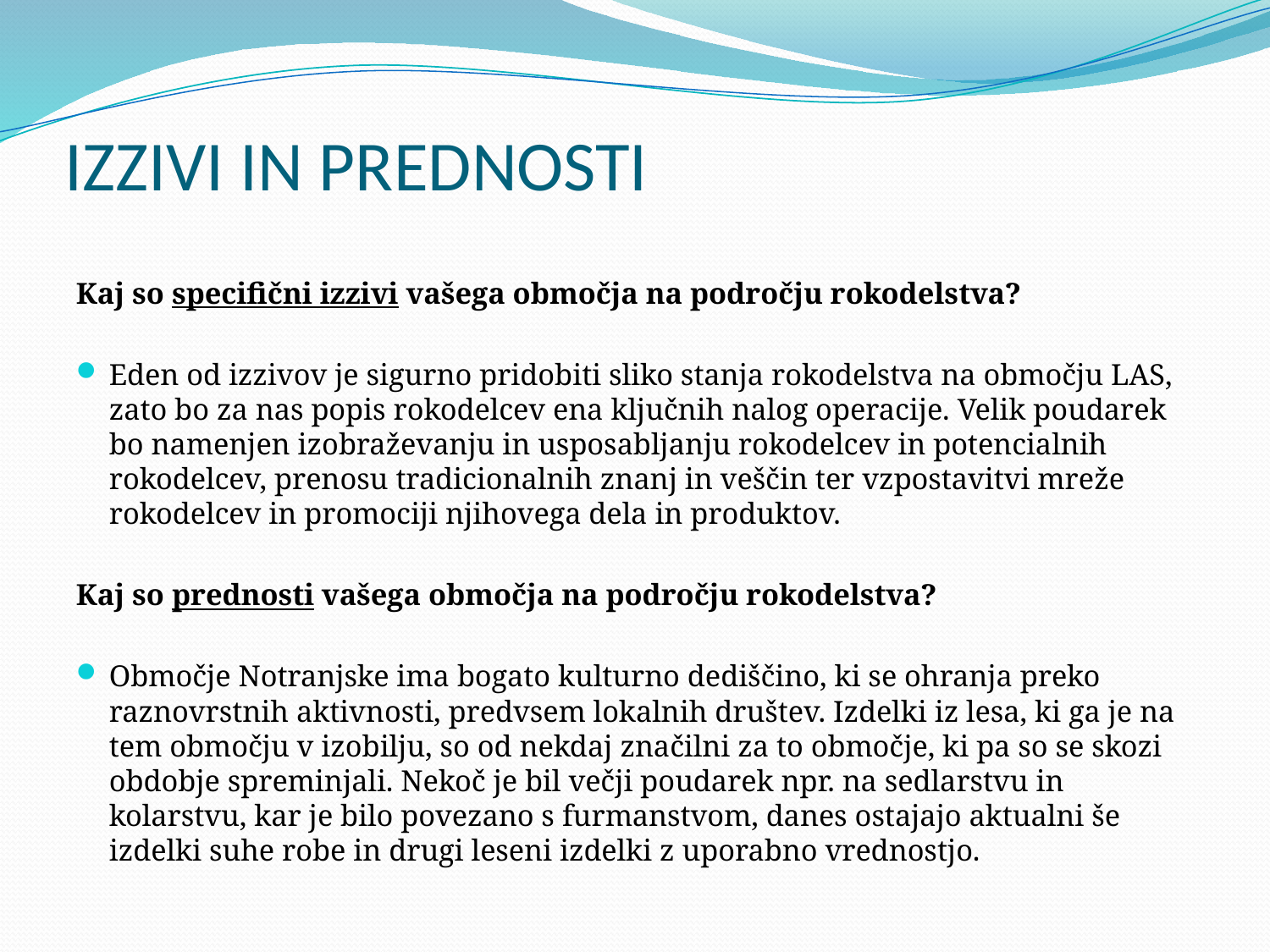

# IZZIVI IN PREDNOSTI
Kaj so specifični izzivi vašega območja na področju rokodelstva?

Eden od izzivov je sigurno pridobiti sliko stanja rokodelstva na območju LAS, zato bo za nas popis rokodelcev ena ključnih nalog operacije. Velik poudarek bo namenjen izobraževanju in usposabljanju rokodelcev in potencialnih rokodelcev, prenosu tradicionalnih znanj in veščin ter vzpostavitvi mreže rokodelcev in promociji njihovega dela in produktov.

Kaj so prednosti vašega območja na področju rokodelstva?

Območje Notranjske ima bogato kulturno dediščino, ki se ohranja preko raznovrstnih aktivnosti, predvsem lokalnih društev. Izdelki iz lesa, ki ga je na tem območju v izobilju, so od nekdaj značilni za to območje, ki pa so se skozi obdobje spreminjali. Nekoč je bil večji poudarek npr. na sedlarstvu in kolarstvu, kar je bilo povezano s furmanstvom, danes ostajajo aktualni še izdelki suhe robe in drugi leseni izdelki z uporabno vrednostjo.